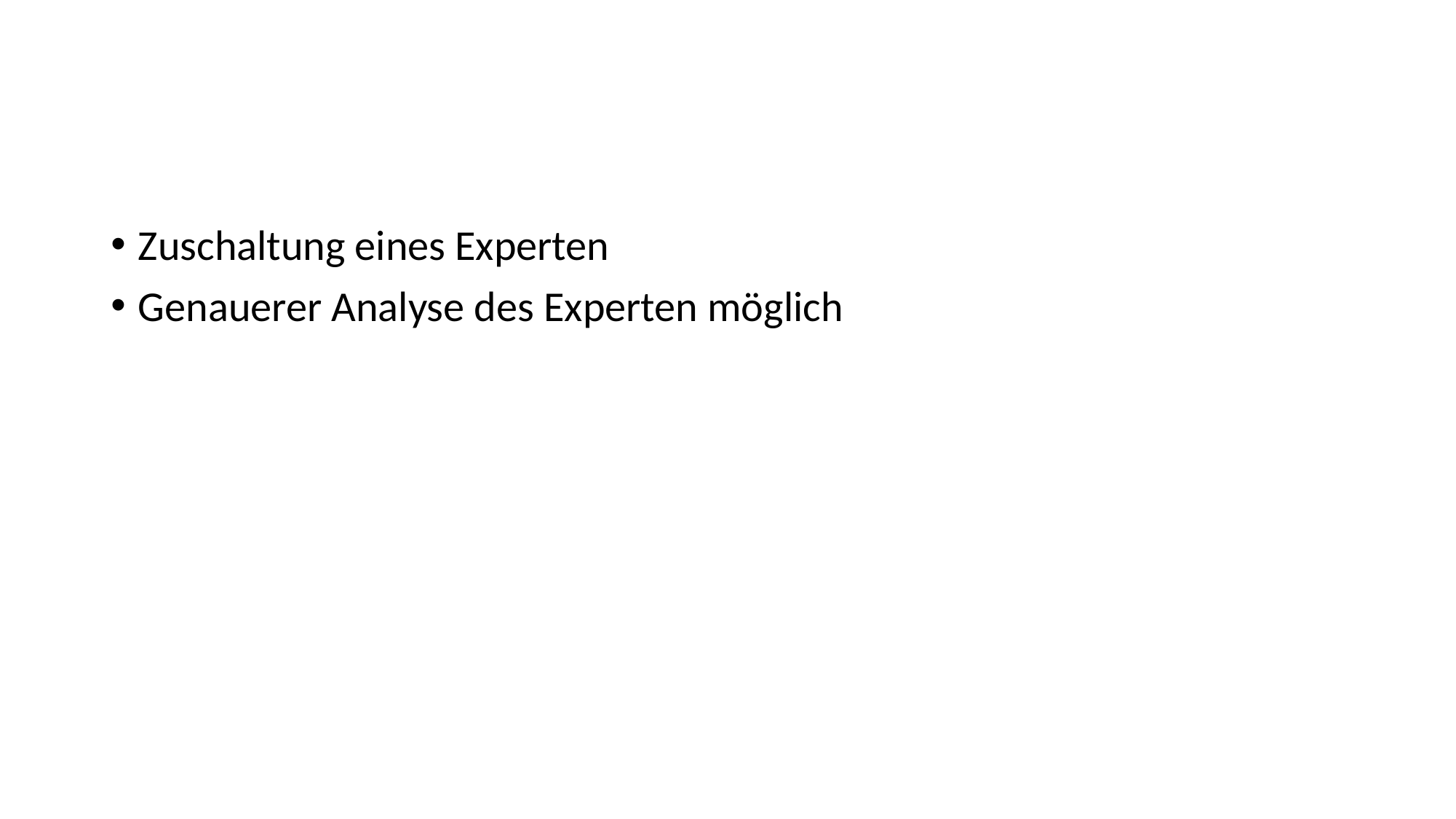

#
Zuschaltung eines Experten
Genauerer Analyse des Experten möglich